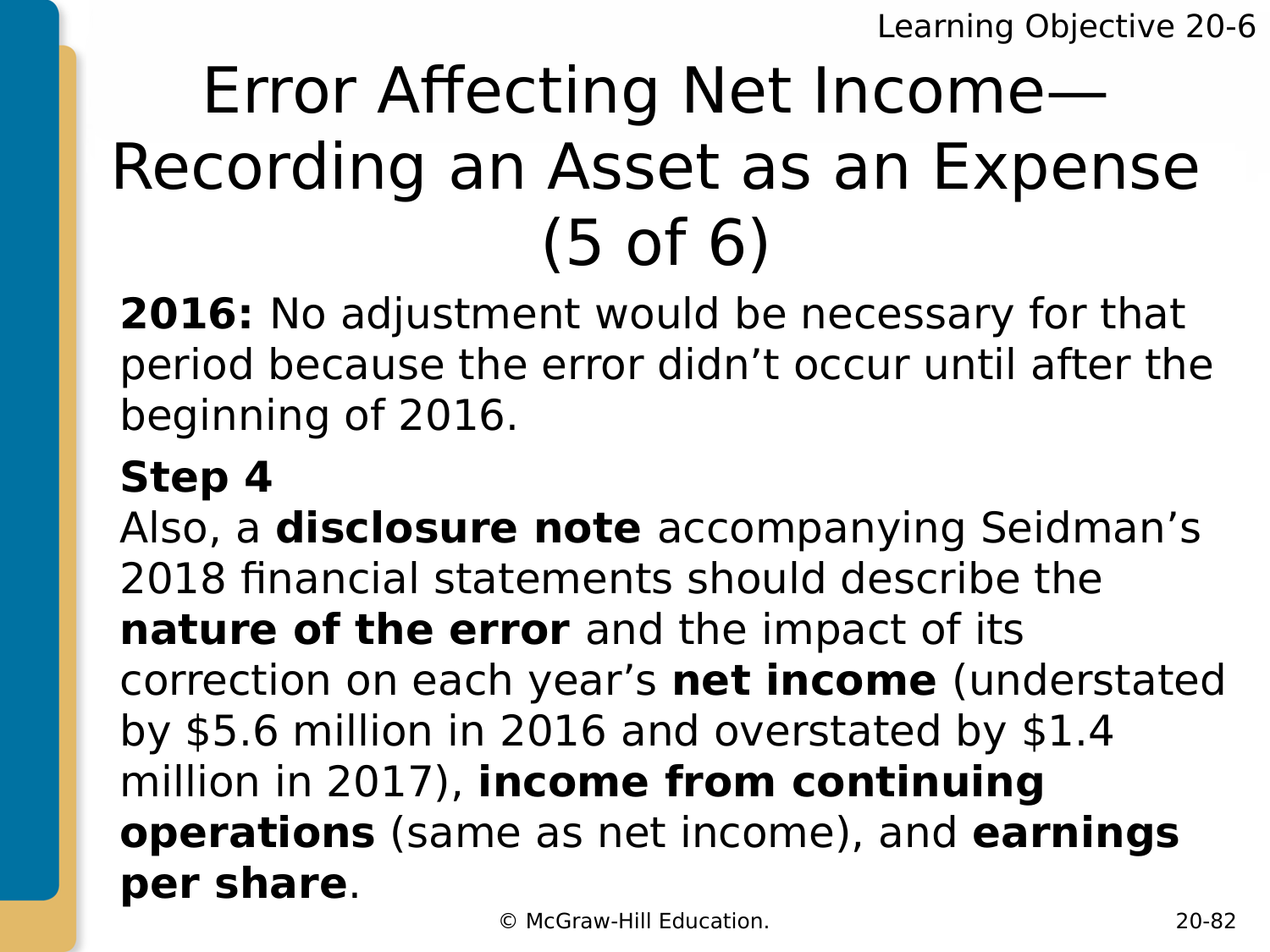

Learning Objective 20-6
# Error Affecting Net Income—Recording an Asset as an Expense (5 of 6)
2016: No adjustment would be necessary for that period because the error didn’t occur until after the beginning of 2016.
Step 4
Also, a disclosure note accompanying Seidman’s 2018 financial statements should describe the nature of the error and the impact of its correction on each year’s net income (understated by $5.6 million in 2016 and overstated by $1.4 million in 2017), income from continuing operations (same as net income), and earnings per share.